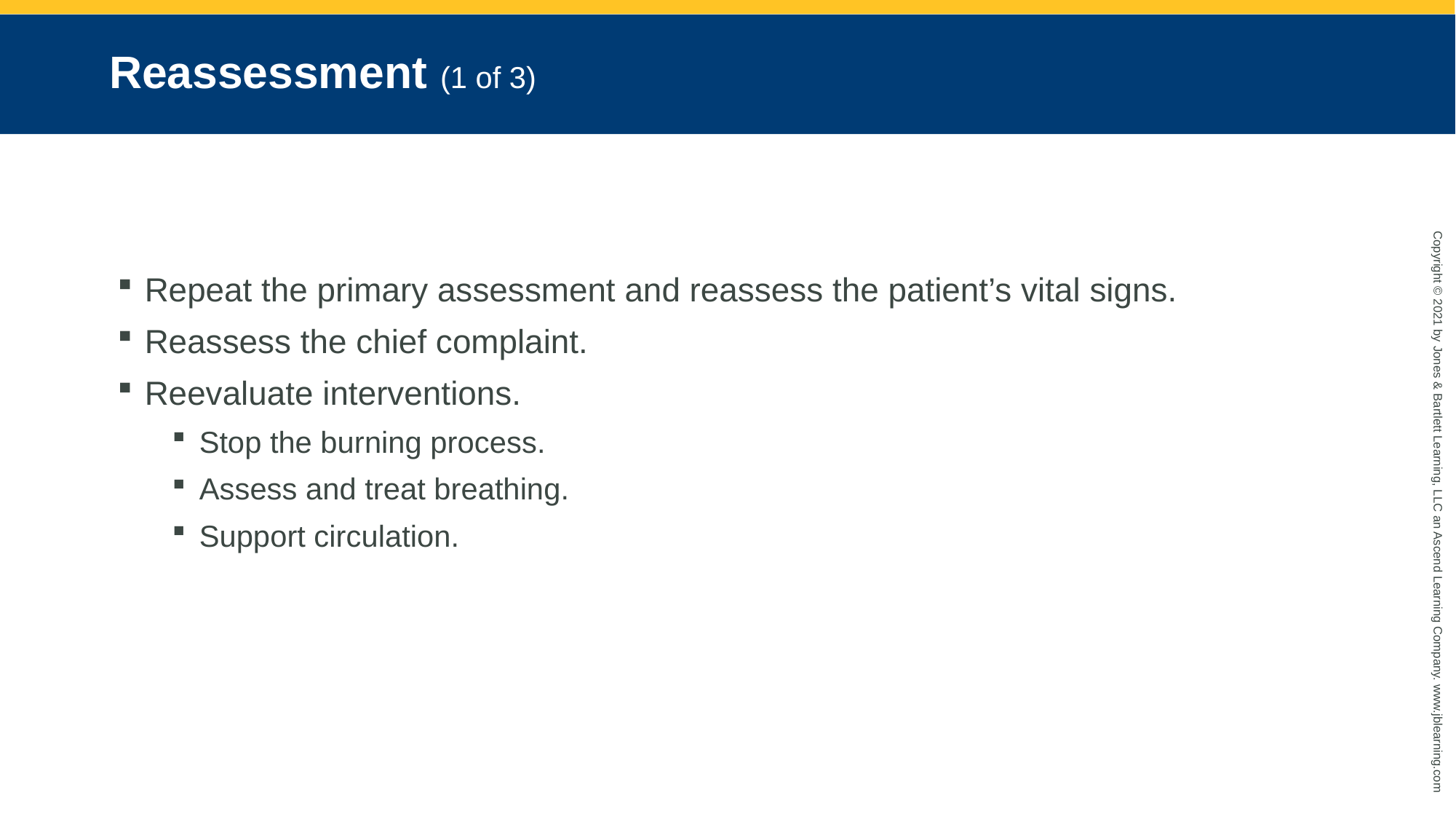

# Reassessment (1 of 3)
Repeat the primary assessment and reassess the patient’s vital signs.
Reassess the chief complaint.
Reevaluate interventions.
Stop the burning process.
Assess and treat breathing.
Support circulation.